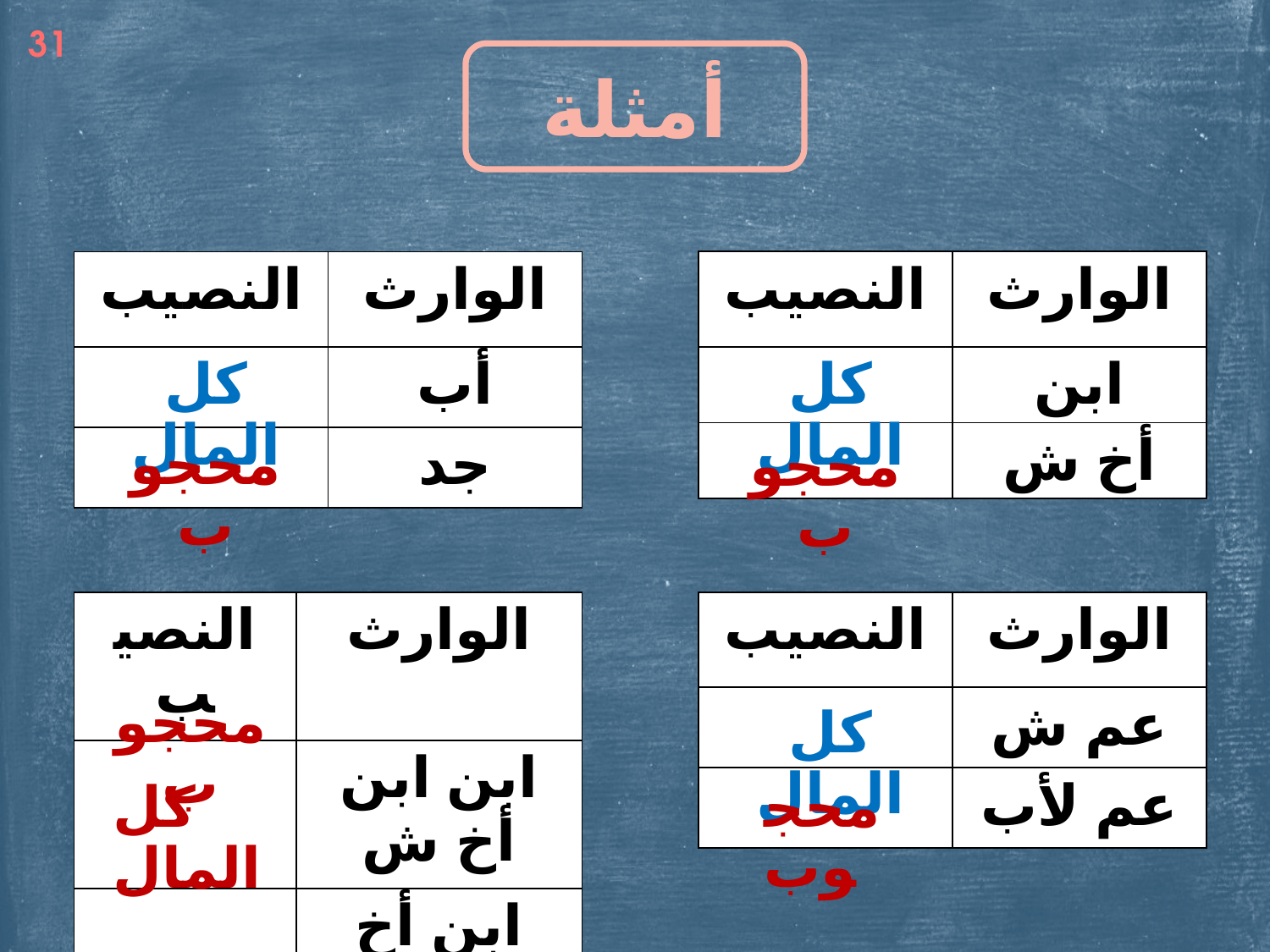

31
أمثلة
| النصيب | الوارث |
| --- | --- |
|  | ابن |
|  | أخ ش |
| النصيب | الوارث |
| --- | --- |
|  | أب |
|  | جد |
كل المال
كل المال
محجوب
محجوب
| النصيب | الوارث |
| --- | --- |
|  | عم ش |
|  | عم لأب |
| النصيب | الوارث |
| --- | --- |
|  | ابن ابن أخ ش |
|  | ابن أخ لأب |
محجوب
كل المال
محجوب
كل المال